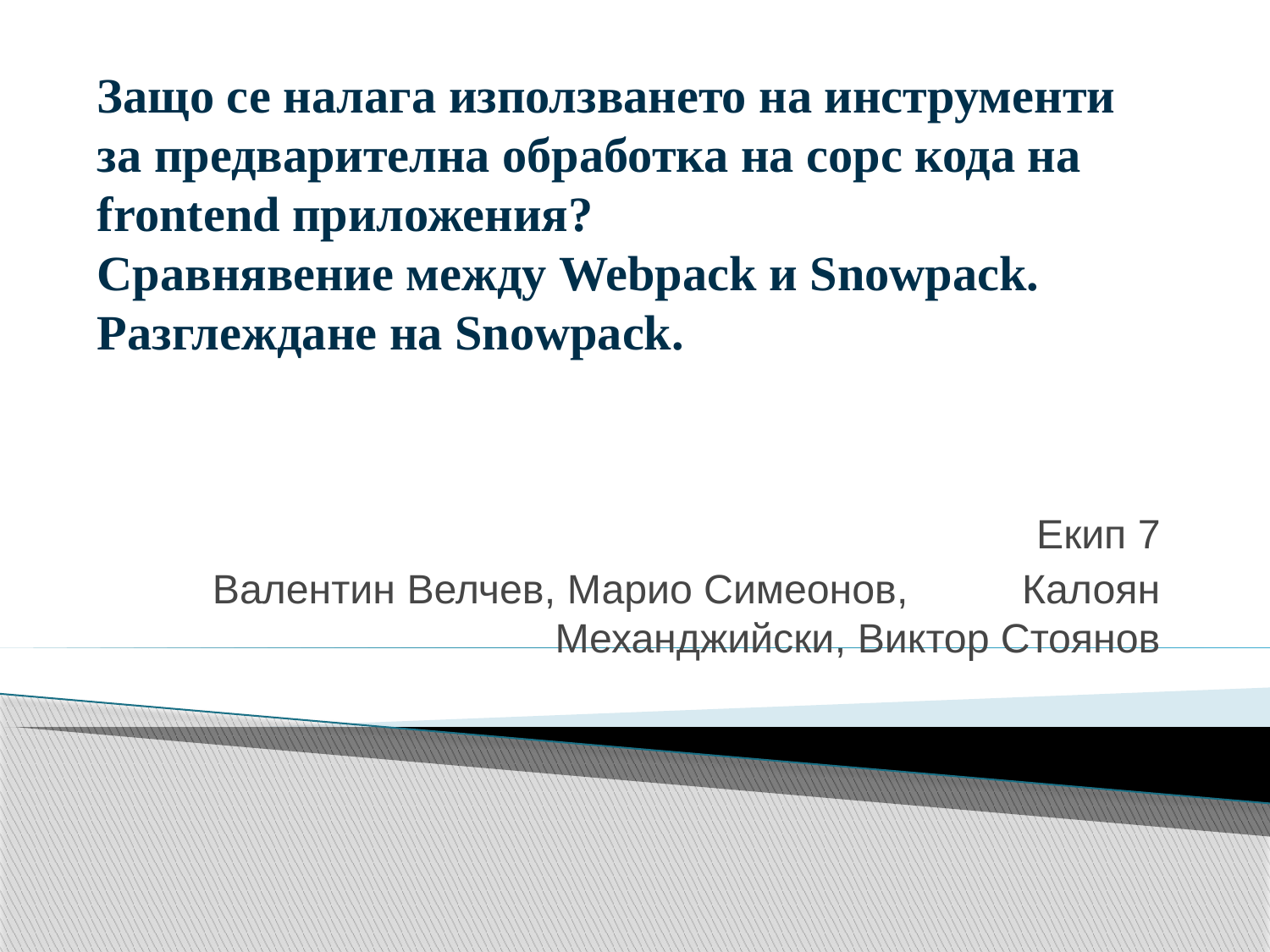

# Защо се налага използването на инструменти за предварителна обработка на сорс кода на frontend приложения? Сравнявение между Webpack и Snowpack. Разглеждане на Snowpack.
Екип 7
Валентин Велчев, Марио Симеонов,          Калоян Механджийски, Виктор Стоянов